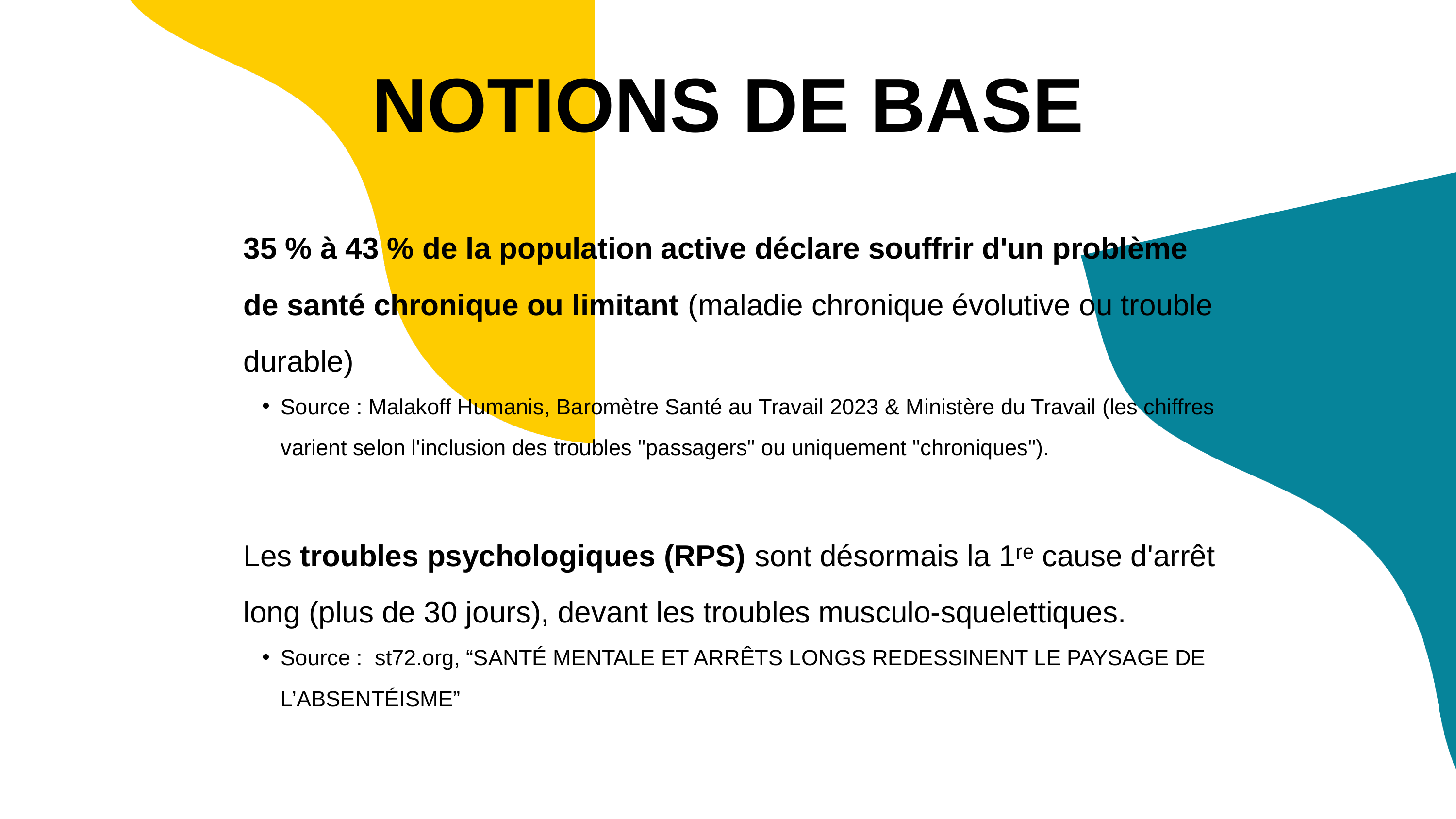

NOTIONS DE BASE

35 % à 43 % de la population active déclare souffrir d'un problème de santé chronique ou limitant (maladie chronique évolutive ou trouble durable)
Source : Malakoff Humanis, Baromètre Santé au Travail 2023 & Ministère du Travail (les chiffres varient selon l'inclusion des troubles "passagers" ou uniquement "chroniques").

Les troubles psychologiques (RPS) sont désormais la 1ʳᵉ cause d'arrêt long (plus de 30 jours), devant les troubles musculo-squelettiques.
Source :  st72.org, “SANTÉ MENTALE ET ARRÊTS LONGS REDESSINENT LE PAYSAGE DE L’ABSENTÉISME”